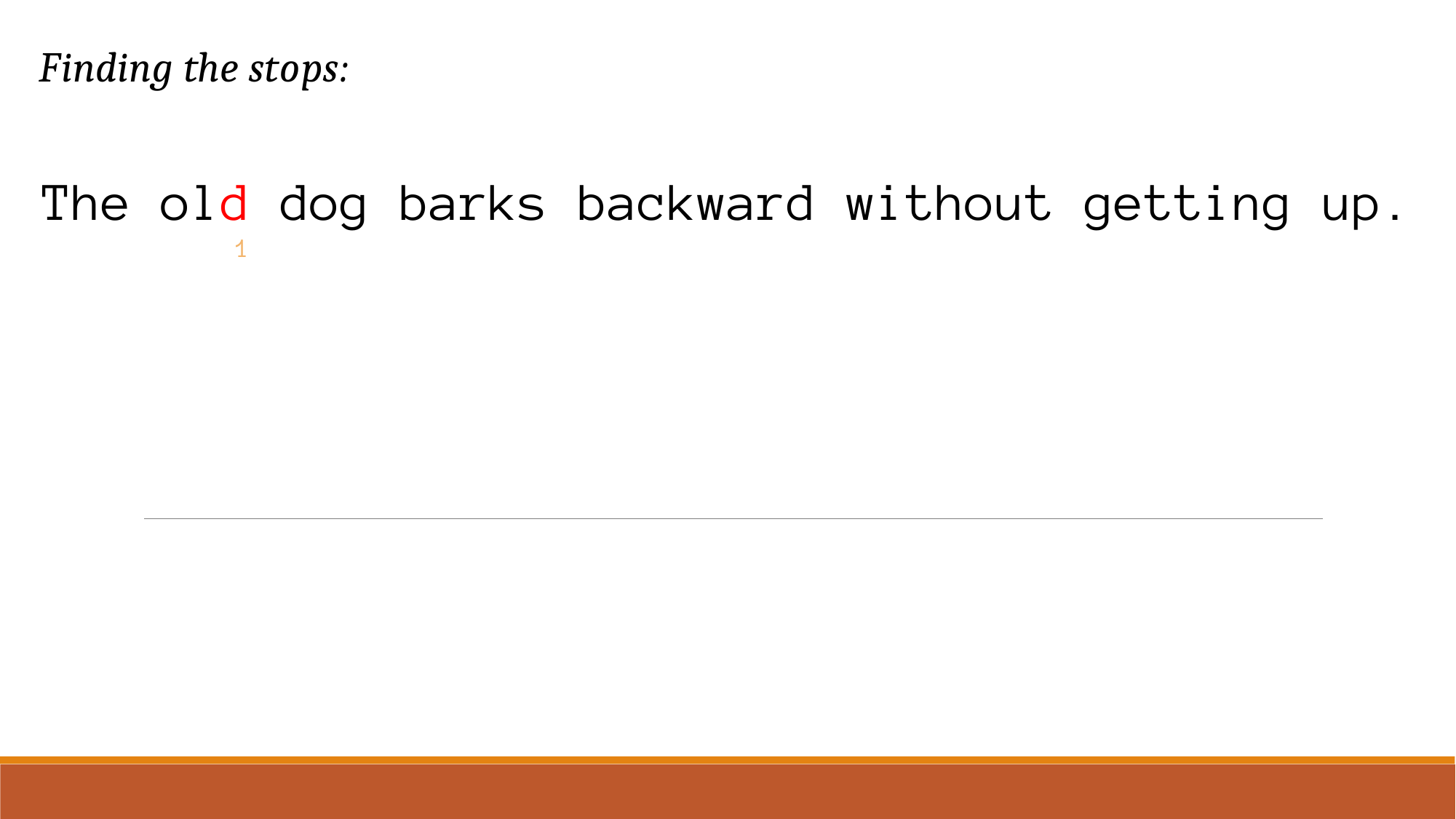

Finding the stops:
The old dog barks backward without getting up.
             1